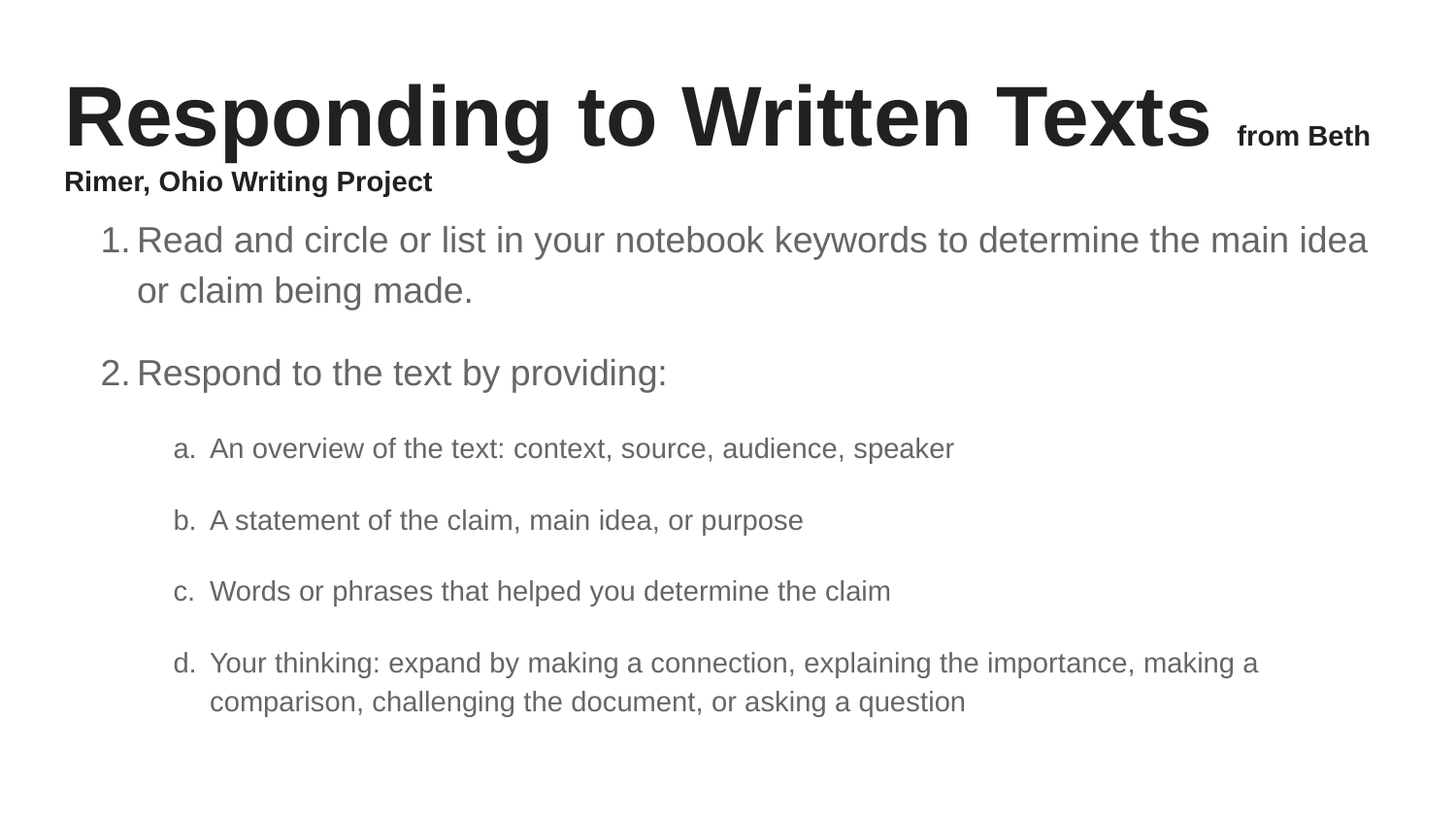

# Responding to Written Texts from Beth Rimer, Ohio Writing Project
Read and circle or list in your notebook keywords to determine the main idea or claim being made.
Respond to the text by providing:
An overview of the text: context, source, audience, speaker
A statement of the claim, main idea, or purpose
Words or phrases that helped you determine the claim
Your thinking: expand by making a connection, explaining the importance, making a comparison, challenging the document, or asking a question